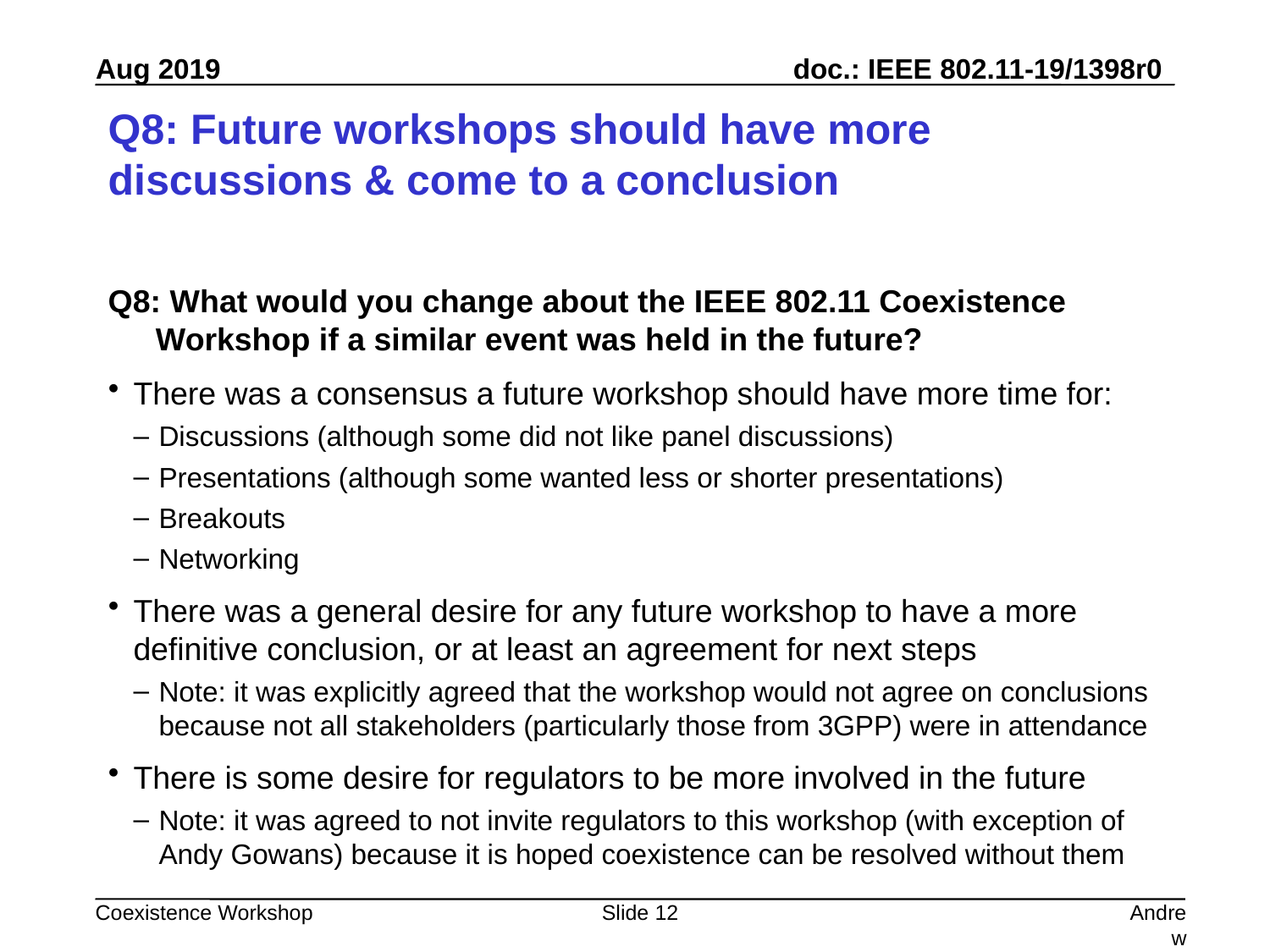

# Q8: Future workshops should have more discussions & come to a conclusion
Q8: What would you change about the IEEE 802.11 Coexistence Workshop if a similar event was held in the future?
There was a consensus a future workshop should have more time for:
Discussions (although some did not like panel discussions)
Presentations (although some wanted less or shorter presentations)
Breakouts
Networking
There was a general desire for any future workshop to have a more definitive conclusion, or at least an agreement for next steps
Note: it was explicitly agreed that the workshop would not agree on conclusions because not all stakeholders (particularly those from 3GPP) were in attendance
There is some desire for regulators to be more involved in the future
Note: it was agreed to not invite regulators to this workshop (with exception of Andy Gowans) because it is hoped coexistence can be resolved without them
Slide 12
Andrew Myles, Cisco